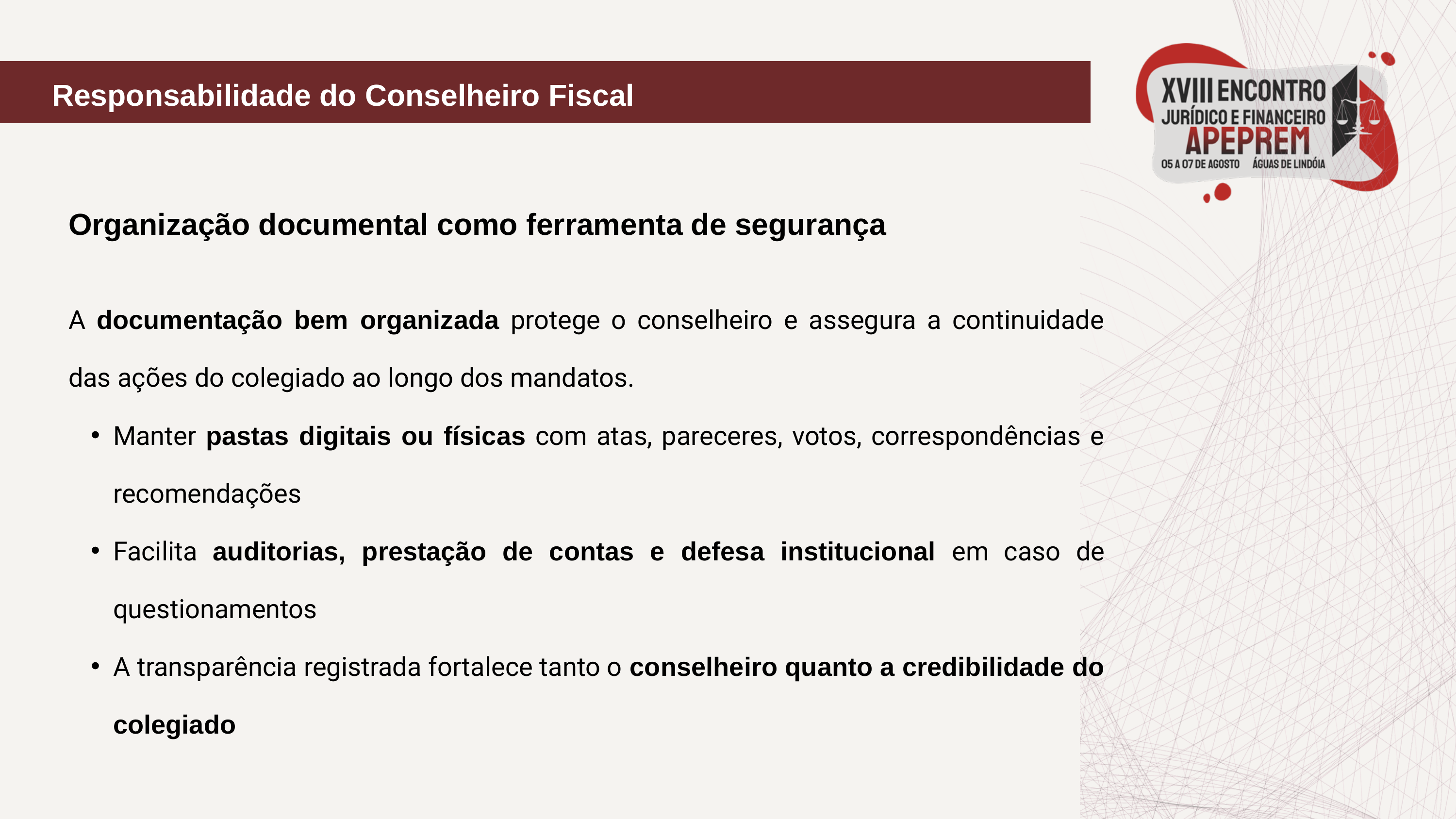

Responsabilidade do Conselheiro Fiscal
Organização documental como ferramenta de segurança
A documentação bem organizada protege o conselheiro e assegura a continuidade das ações do colegiado ao longo dos mandatos.
Manter pastas digitais ou físicas com atas, pareceres, votos, correspondências e recomendações
Facilita auditorias, prestação de contas e defesa institucional em caso de questionamentos
A transparência registrada fortalece tanto o conselheiro quanto a credibilidade do colegiado